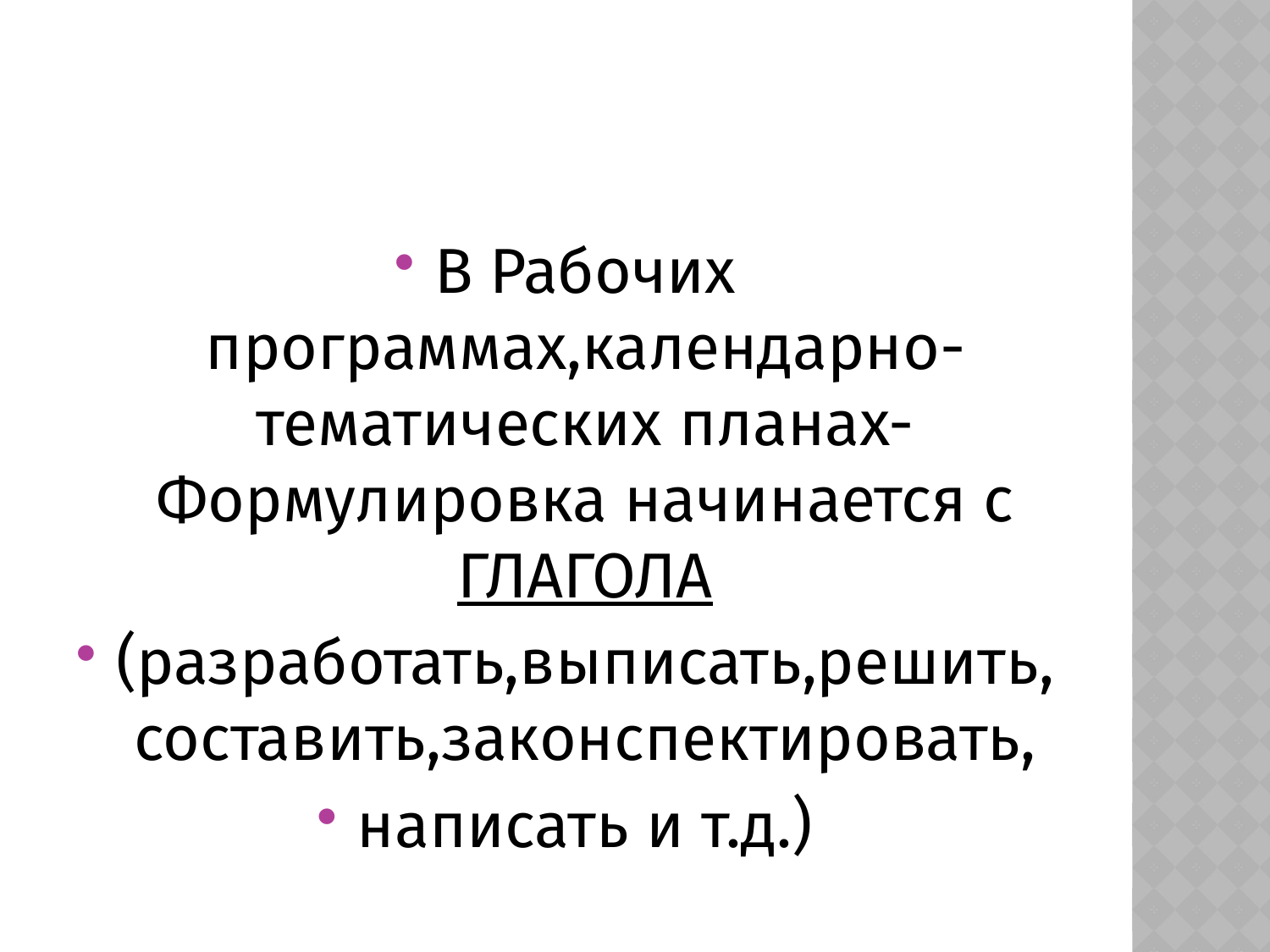

#
В Рабочих программах,календарно-тематических планах- Формулировка начинается с ГЛАГОЛА
(разработать,выписать,решить,составить,законспектировать,
написать и т.д.)